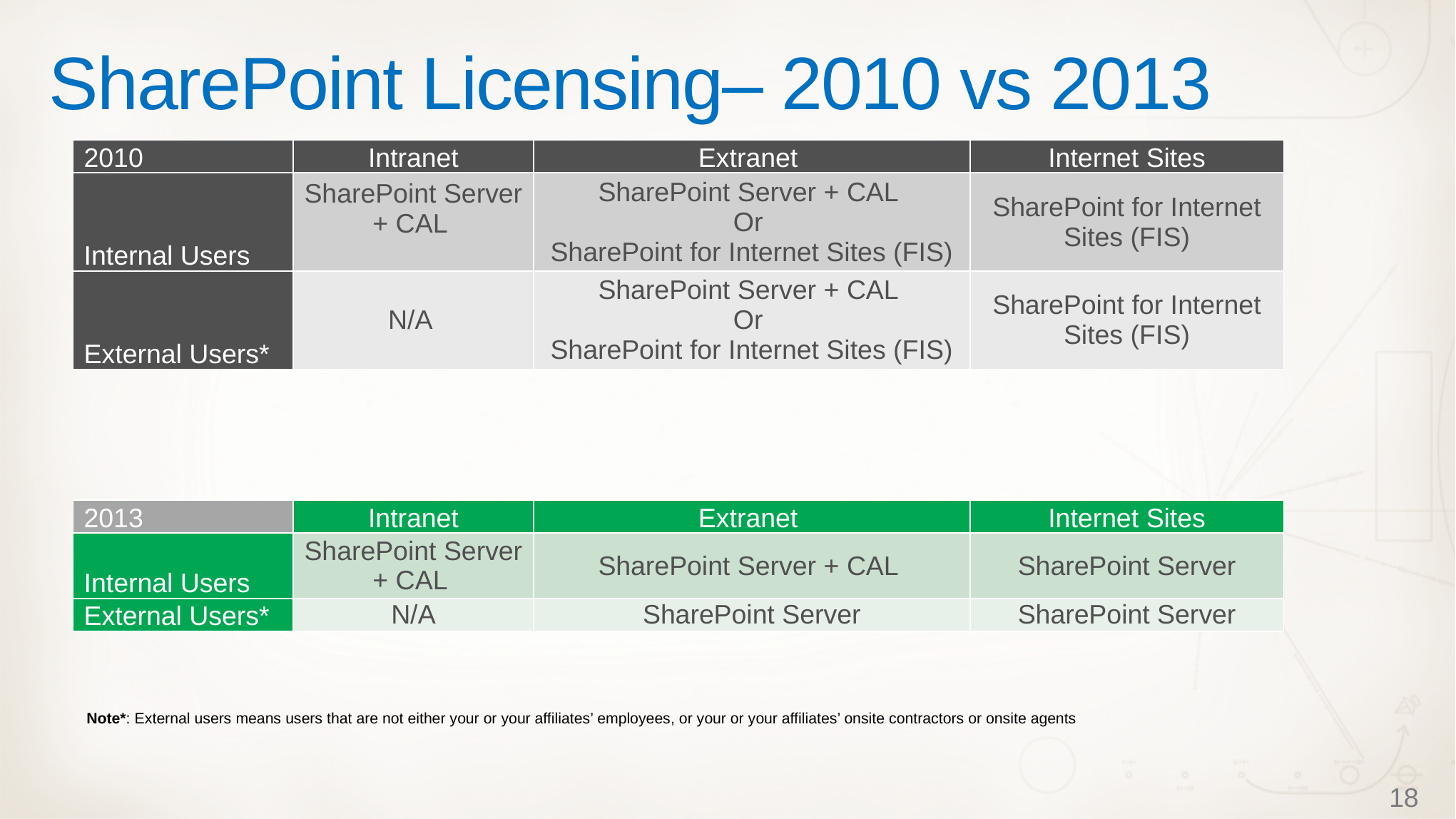

# SharePoint Licensing– 2010 vs 2013
| 2010 | Intranet | Extranet | Internet Sites |
| --- | --- | --- | --- |
| Internal Users | SharePoint Server + CAL | SharePoint Server + CAL Or SharePoint for Internet Sites (FIS) | SharePoint for Internet Sites (FIS) |
| External Users\* | N/A | SharePoint Server + CAL Or SharePoint for Internet Sites (FIS) | SharePoint for Internet Sites (FIS) |
| 2013 | Intranet | Extranet | Internet Sites |
| --- | --- | --- | --- |
| Internal Users | SharePoint Server + CAL | SharePoint Server + CAL | SharePoint Server |
| External Users\* | N/A | SharePoint Server | SharePoint Server |
Note*: External users means users that are not either your or your affiliates’ employees, or your or your affiliates’ onsite contractors or onsite agents

18